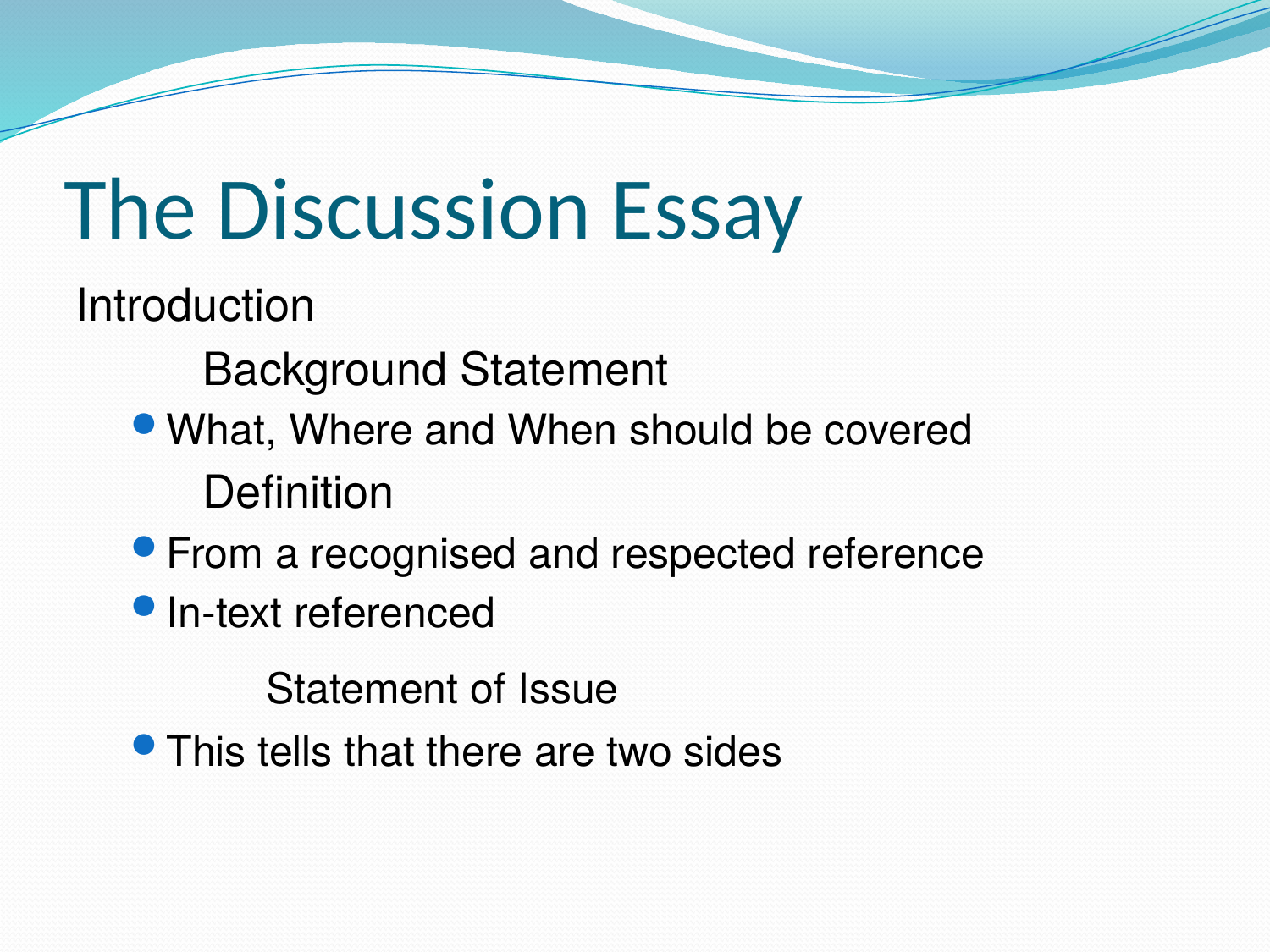

# The Discussion Essay
Introduction
	Background Statement
What, Where and When should be covered
	Definition
From a recognised and respected reference
In-text referenced
	Statement of Issue
This tells that there are two sides